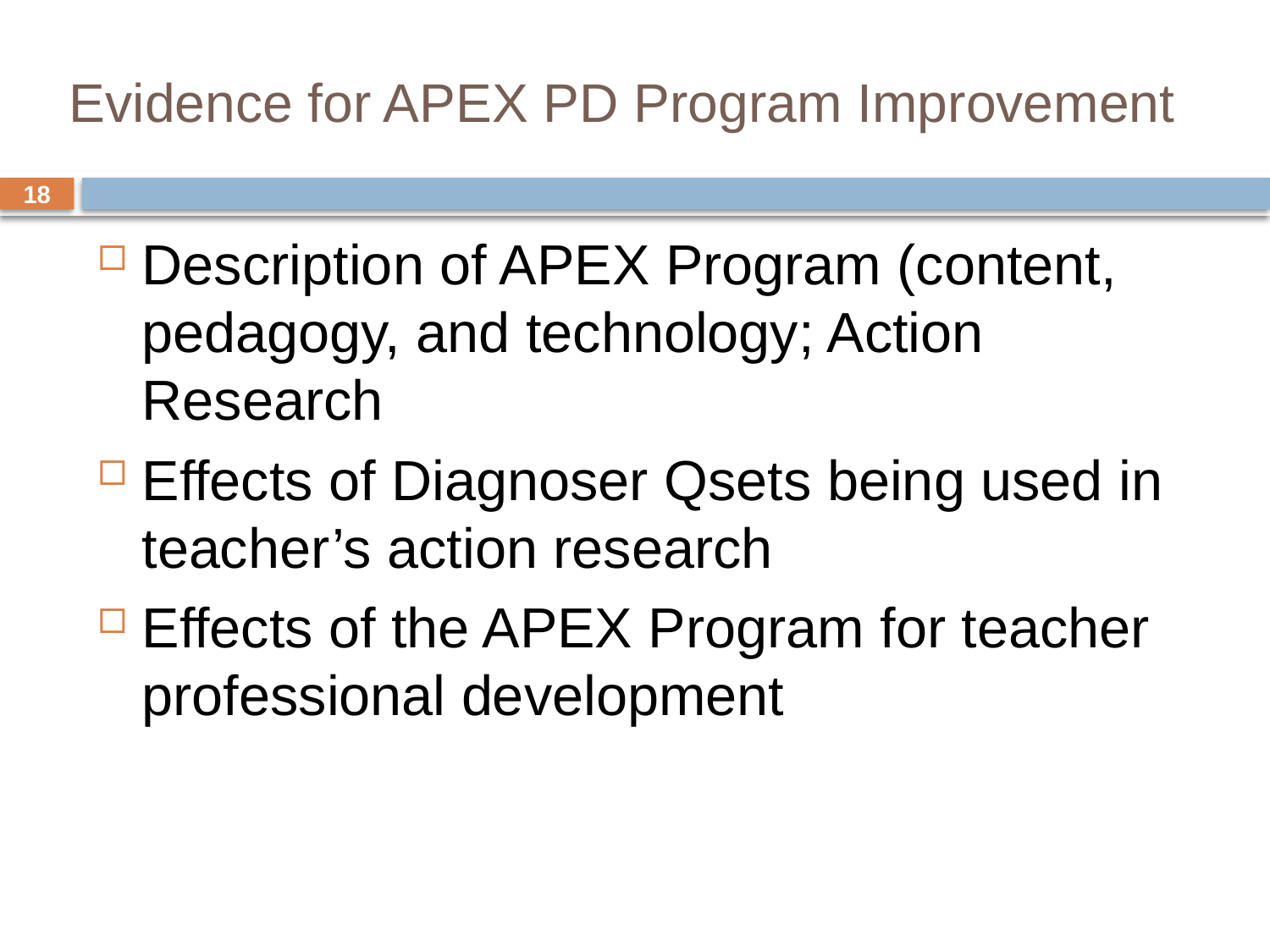

# Evidence for APEX PD Program Improvement
18
Description of APEX Program (content, pedagogy, and technology; Action Research
Effects of Diagnoser Qsets being used in teacher’s action research
Effects of the APEX Program for teacher professional development